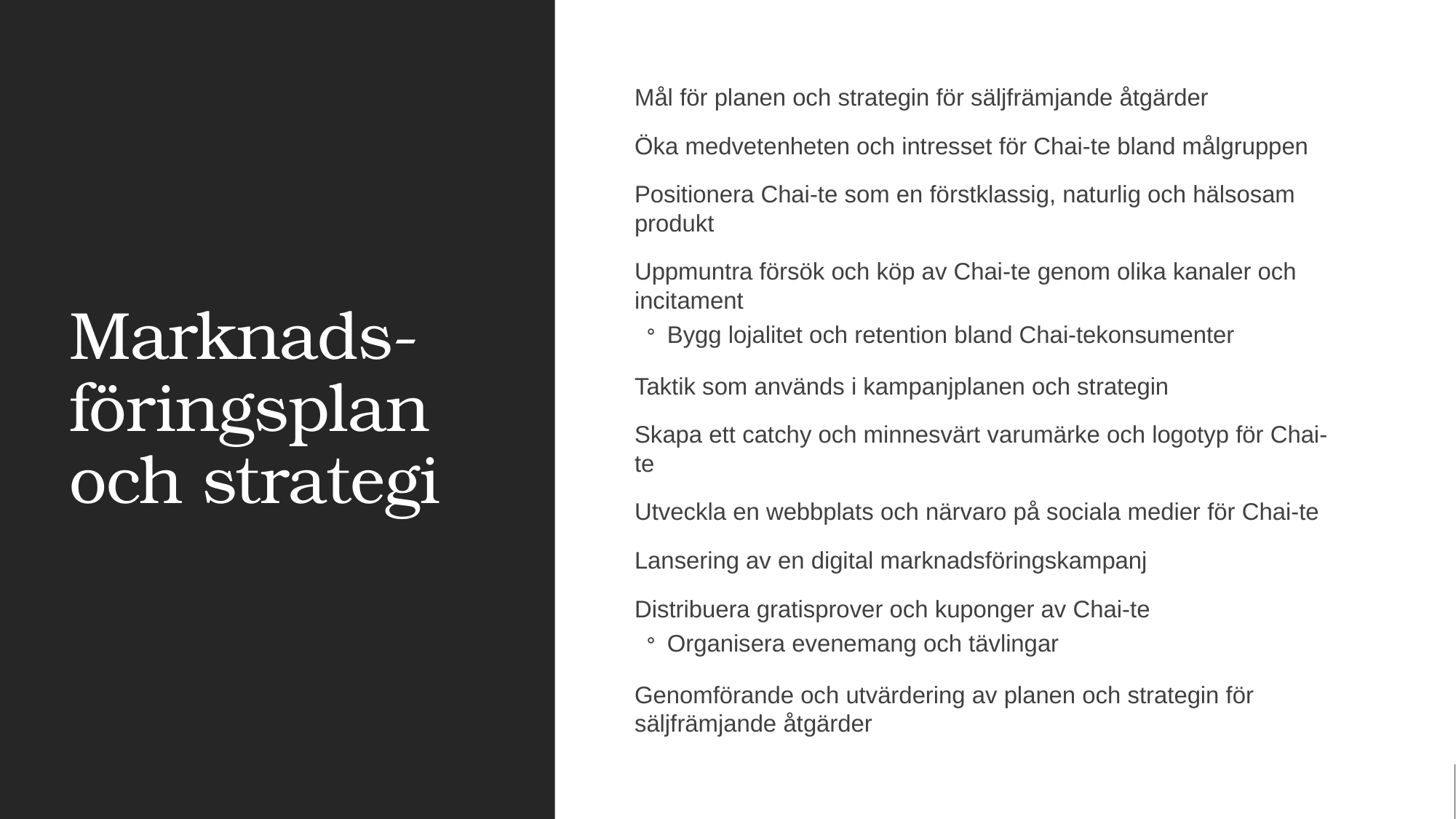

# Marknads-föringsplan och strategi
Mål för planen och strategin för säljfrämjande åtgärder
Öka medvetenheten och intresset för Chai-te bland målgruppen
Positionera Chai-te som en förstklassig, naturlig och hälsosam produkt
Uppmuntra försök och köp av Chai-te genom olika kanaler och incitament
Bygg lojalitet och retention bland Chai-tekonsumenter
Taktik som används i kampanjplanen och strategin
Skapa ett catchy och minnesvärt varumärke och logotyp för Chai-te
Utveckla en webbplats och närvaro på sociala medier för Chai-te
Lansering av en digital marknadsföringskampanj
Distribuera gratisprover och kuponger av Chai-te
Organisera evenemang och tävlingar
Genomförande och utvärdering av planen och strategin för säljfrämjande åtgärder